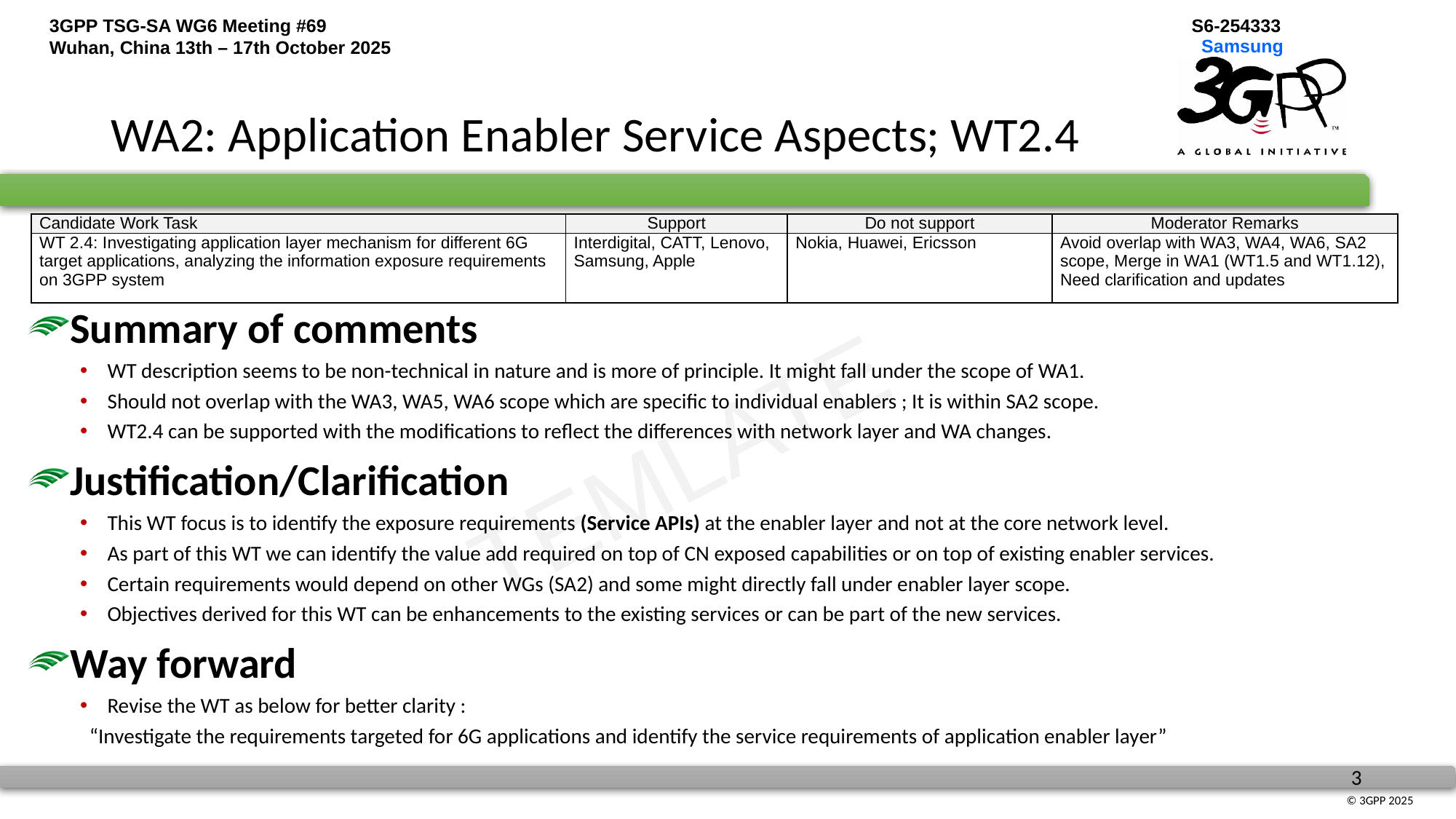

# WA2: Application Enabler Service Aspects; WT2.4
| Candidate Work Task | Support | Do not support | Moderator Remarks |
| --- | --- | --- | --- |
| WT 2.4: Investigating application layer mechanism for different 6G target applications, analyzing the information exposure requirements on 3GPP system | Interdigital, CATT, Lenovo, Samsung, Apple | Nokia, Huawei, Ericsson | Avoid overlap with WA3, WA4, WA6, SA2 scope, Merge in WA1 (WT1.5 and WT1.12), Need clarification and updates |

Summary of comments
WT description seems to be non-technical in nature and is more of principle. It might fall under the scope of WA1.
Should not overlap with the WA3, WA5, WA6 scope which are specific to individual enablers ; It is within SA2 scope.
WT2.4 can be supported with the modifications to reflect the differences with network layer and WA changes.
Justification/Clarification
This WT focus is to identify the exposure requirements (Service APIs) at the enabler layer and not at the core network level.
As part of this WT we can identify the value add required on top of CN exposed capabilities or on top of existing enabler services.
Certain requirements would depend on other WGs (SA2) and some might directly fall under enabler layer scope.
Objectives derived for this WT can be enhancements to the existing services or can be part of the new services.
Way forward
Revise the WT as below for better clarity :
  “Investigate the requirements targeted for 6G applications and identify the service requirements of application enabler layer”

TEMLATE